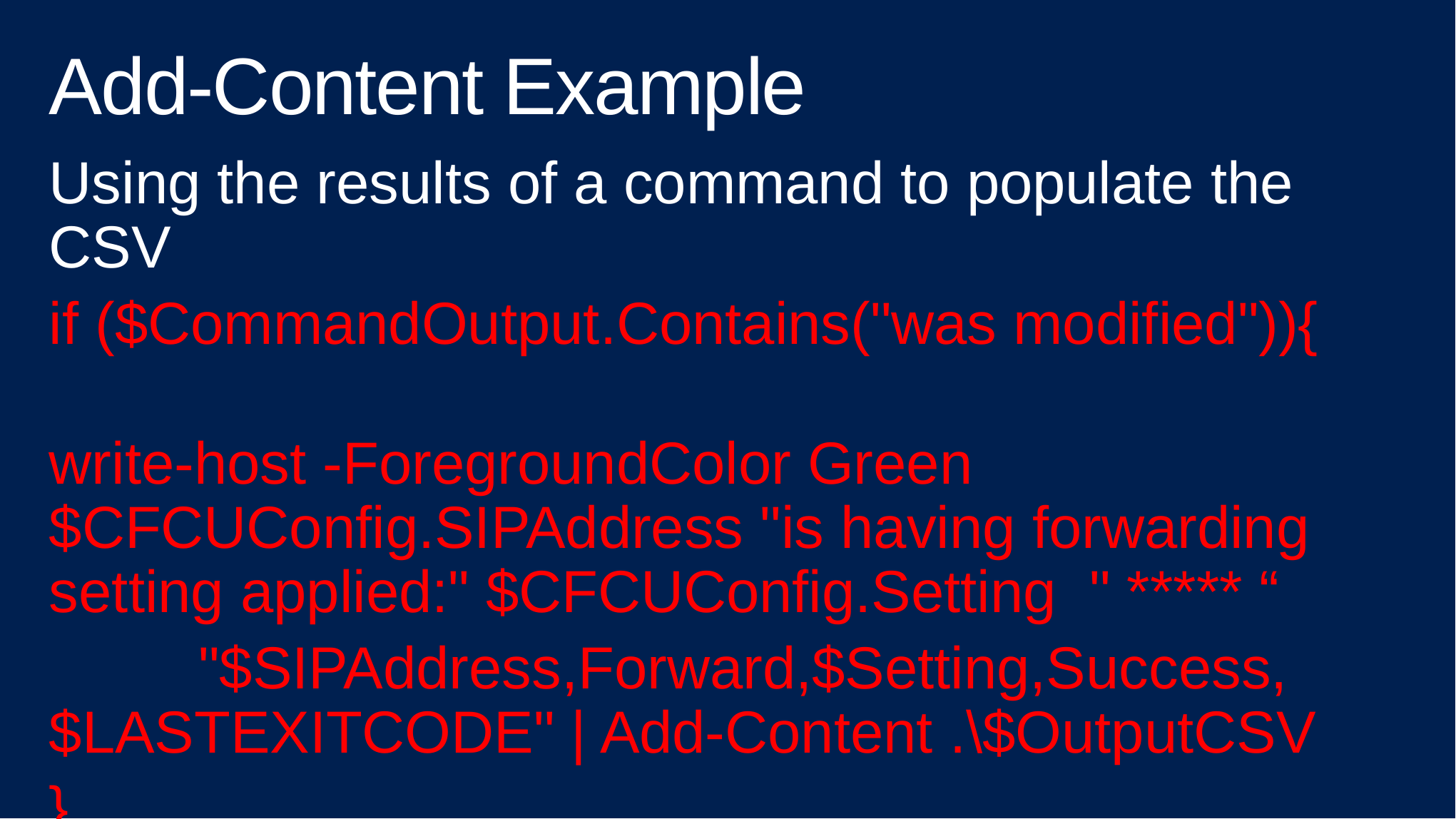

# Add-Content Example
Using the results of a command to populate the CSV
if ($CommandOutput.Contains("was modified")){
write-host -ForegroundColor Green $CFCUConfig.SIPAddress "is having forwarding setting applied:" $CFCUConfig.Setting  " ***** “
         "$SIPAddress,Forward,$Setting,Success,$LASTEXITCODE" | Add-Content .\$OutputCSV
}